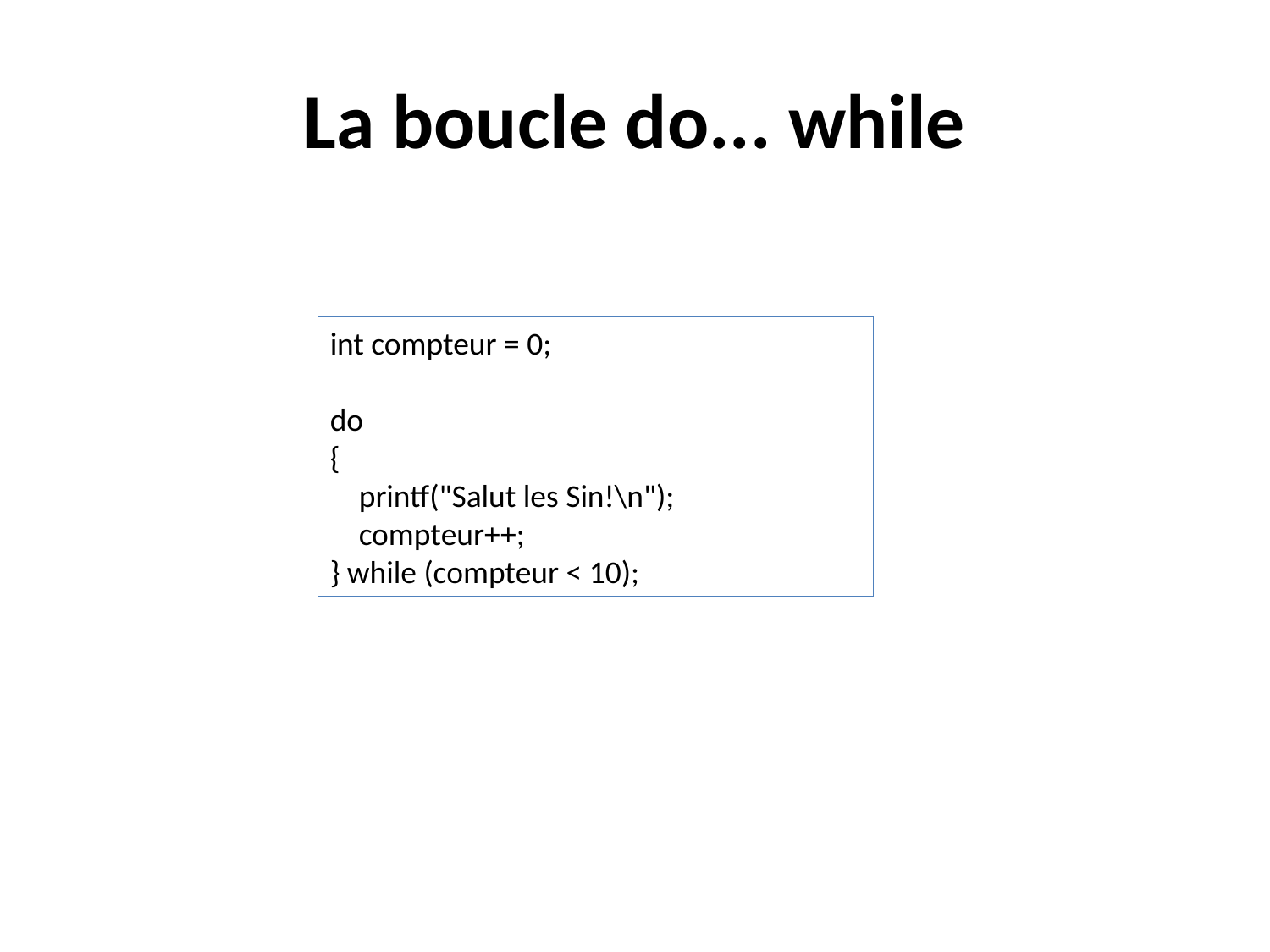

# La boucle do... while
int compteur = 0;

do
{
    printf("Salut les Sin!\n");
    compteur++;
} while (compteur < 10);